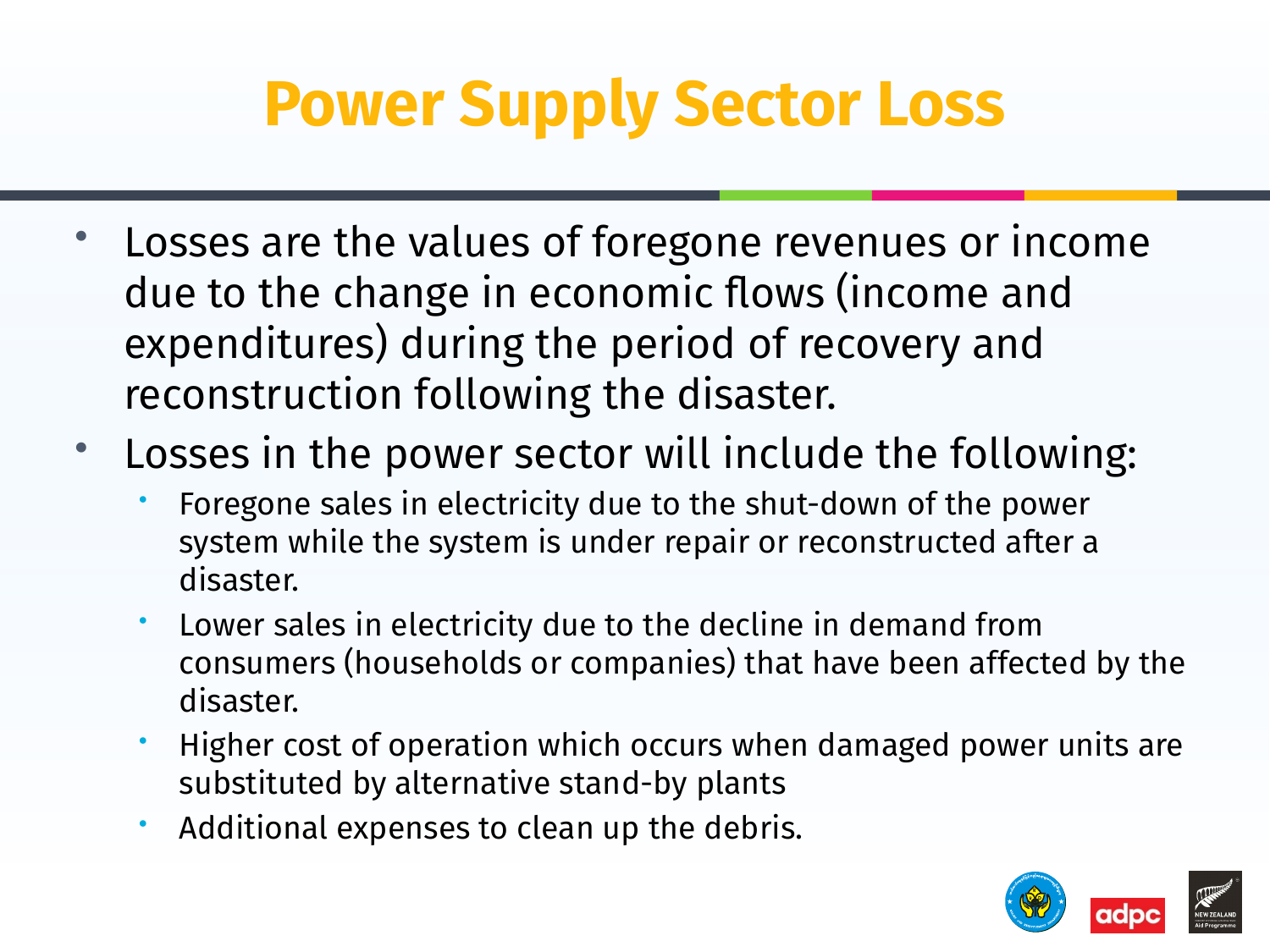

# Power Supply Sector Loss
Losses are the values of foregone revenues or income due to the change in economic flows (income and expenditures) during the period of recovery and reconstruction following the disaster.
Losses in the power sector will include the following:
Foregone sales in electricity due to the shut-down of the power system while the system is under repair or reconstructed after a disaster.
Lower sales in electricity due to the decline in demand from consumers (households or companies) that have been affected by the disaster.
Higher cost of operation which occurs when damaged power units are substituted by alternative stand-by plants
Additional expenses to clean up the debris.